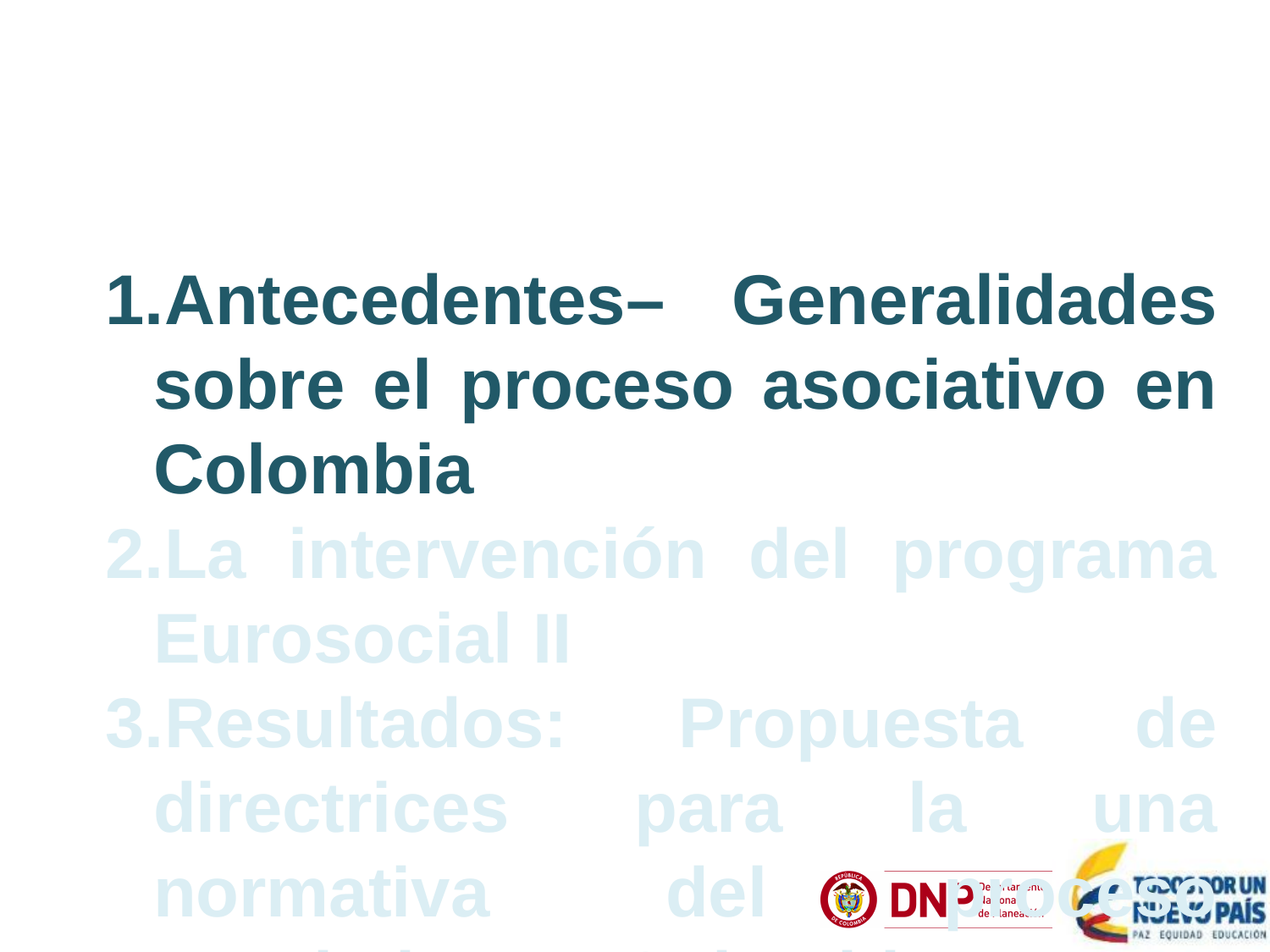

Antecedentes– Generalidades sobre el proceso asociativo en Colombia
La intervención del programa Eurosocial II
Resultados: Propuesta de directrices para la una normativa del proceso asociativo en Colombia